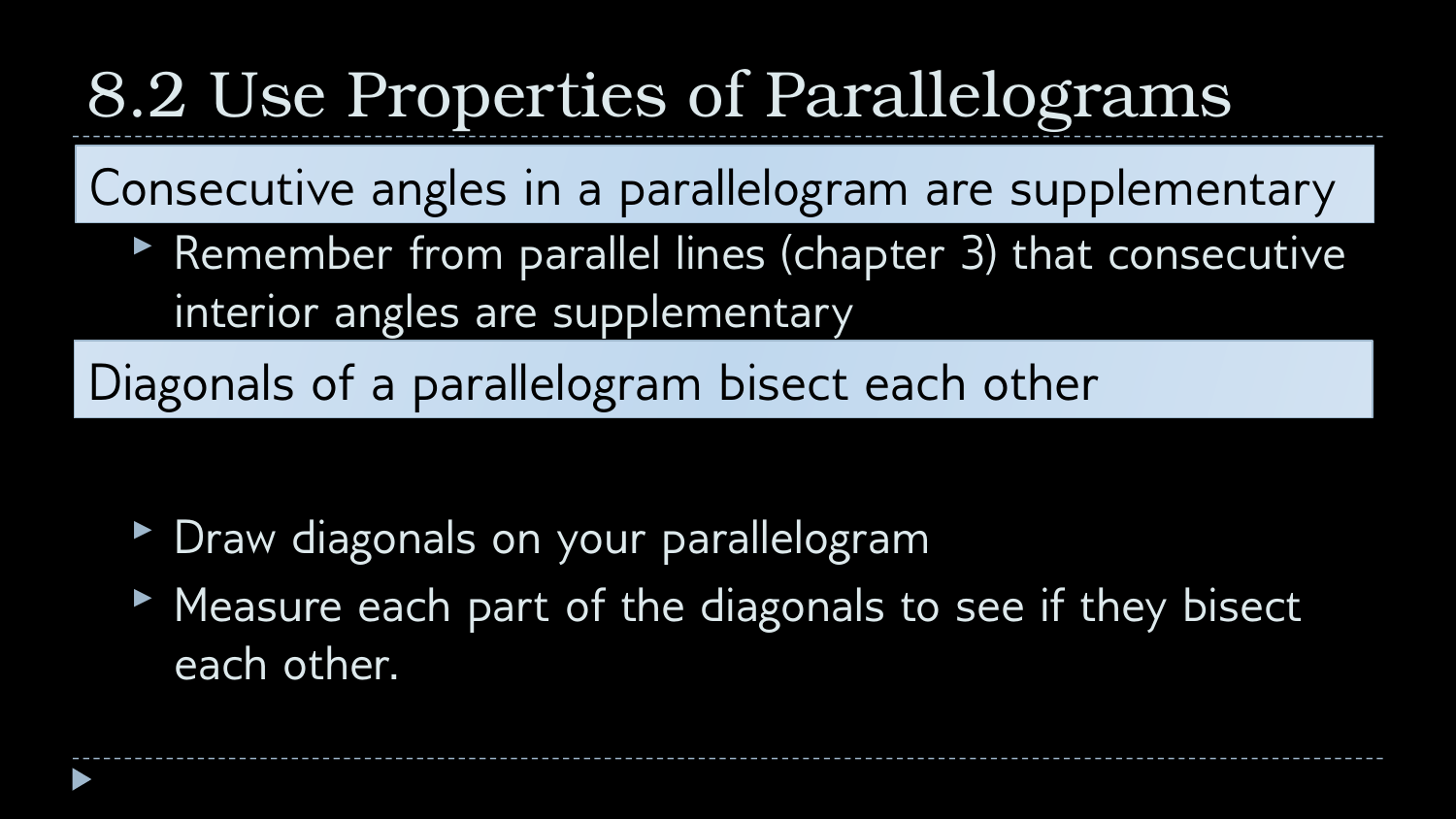

# 8.2 Use Properties of Parallelograms

Remember from parallel lines (chapter 3) that consecutive interior angles are supplementary

Draw diagonals on your parallelogram
Measure each part of the diagonals to see if they bisect each other.

Consecutive angles in a parallelogram are supplementary
Diagonals of a parallelogram bisect each other